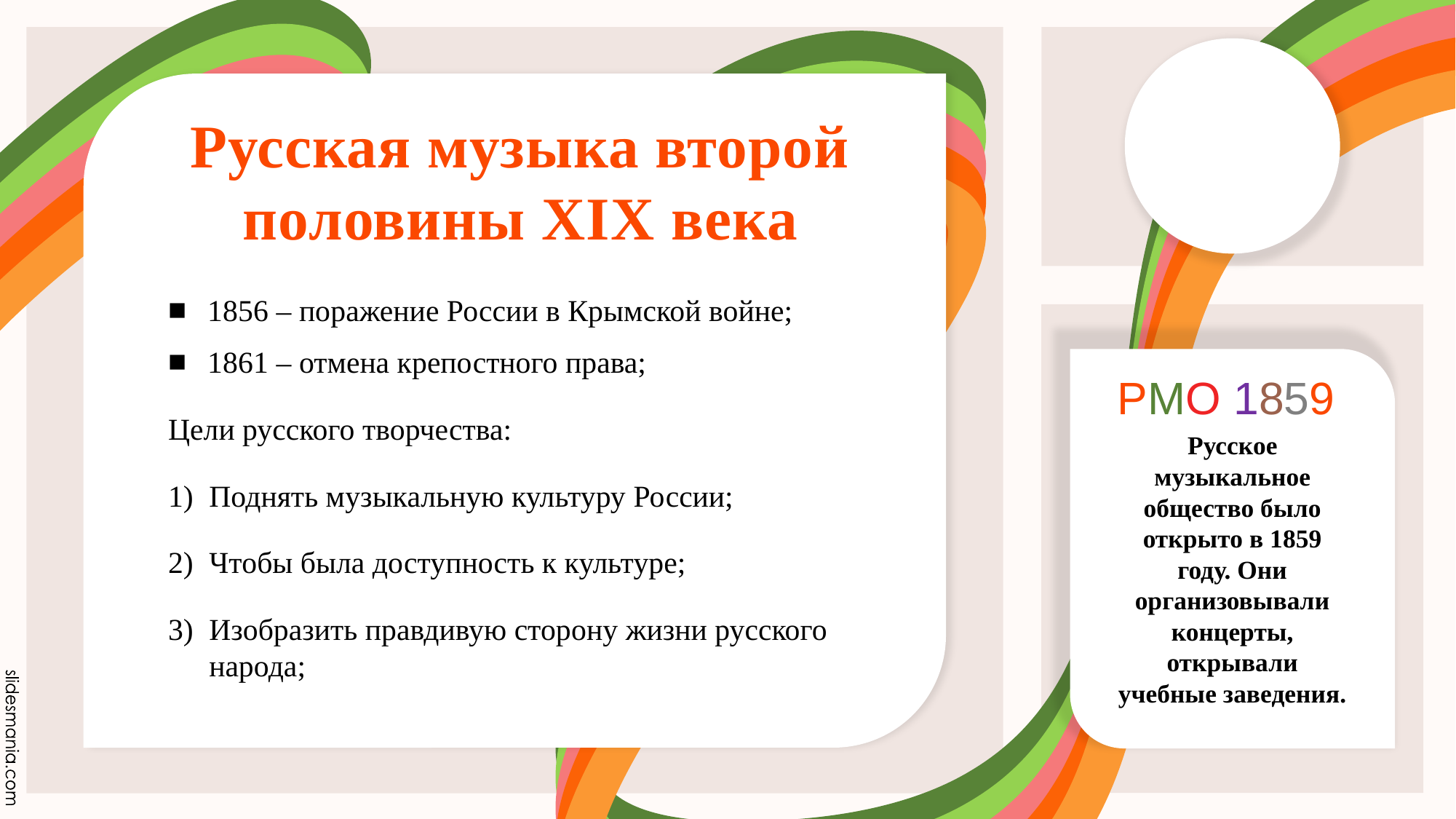

# Русская музыка второй половины XIX века
1856 – поражение России в Крымской войне;
1861 – отмена крепостного права;
Цели русского творчества:
Поднять музыкальную культуру России;
Чтобы была доступность к культуре;
Изобразить правдивую сторону жизни русского народа;
PMO 1859
Русское музыкальное общество было открыто в 1859 году. Они организовывали концерты, открывали учебные заведения.